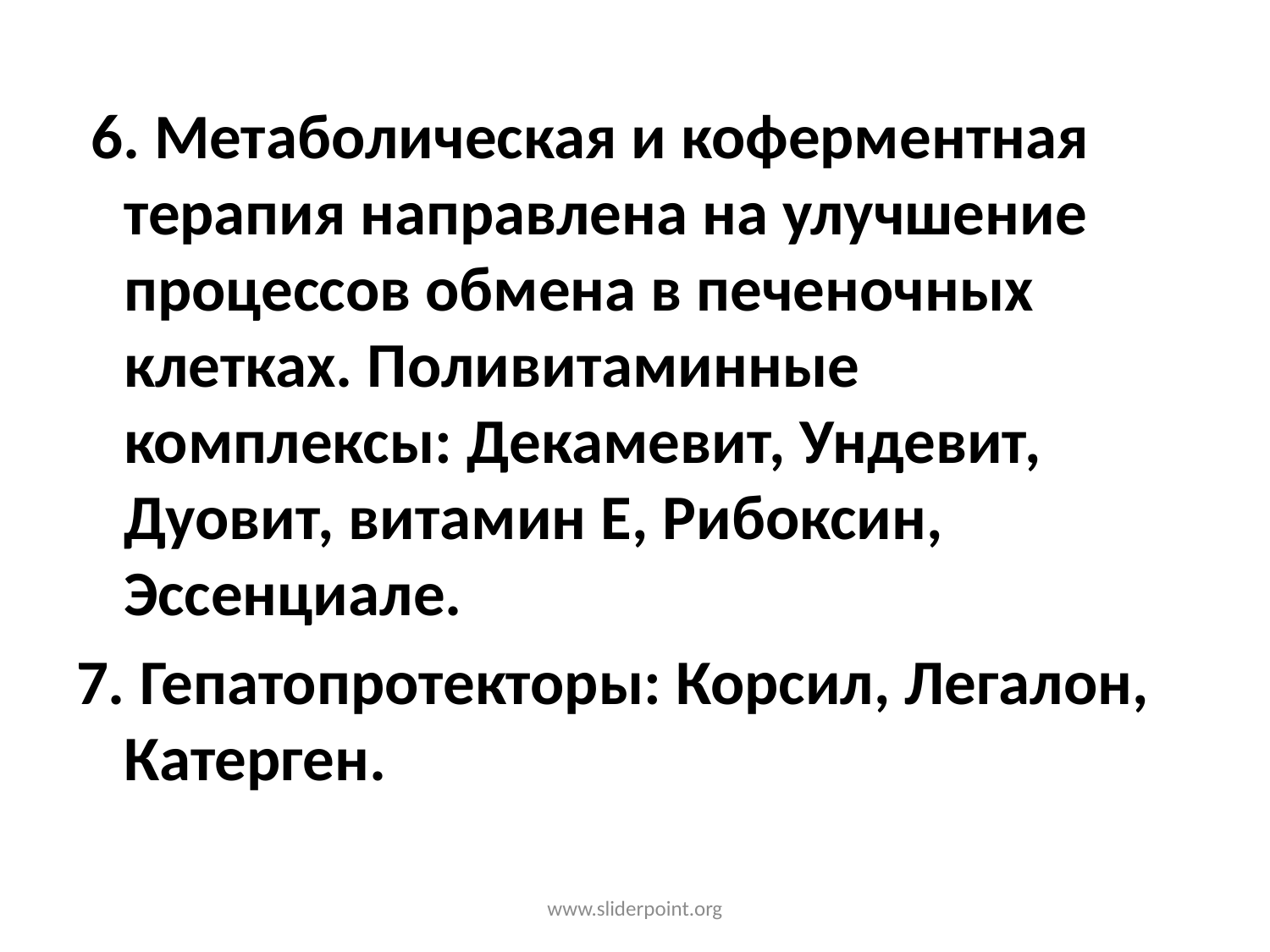

6. Метаболическая и коферментная терапия направлена на улучшение процессов обмена в печеночных клетках. Поливитаминные комплексы: Декамевит, Ундевит, Дуовит, витамин Е, Рибоксин, Эссенциале.
7. Гепатопротекторы: Корсил, Легалон, Катерген.

www.sliderpoint.org